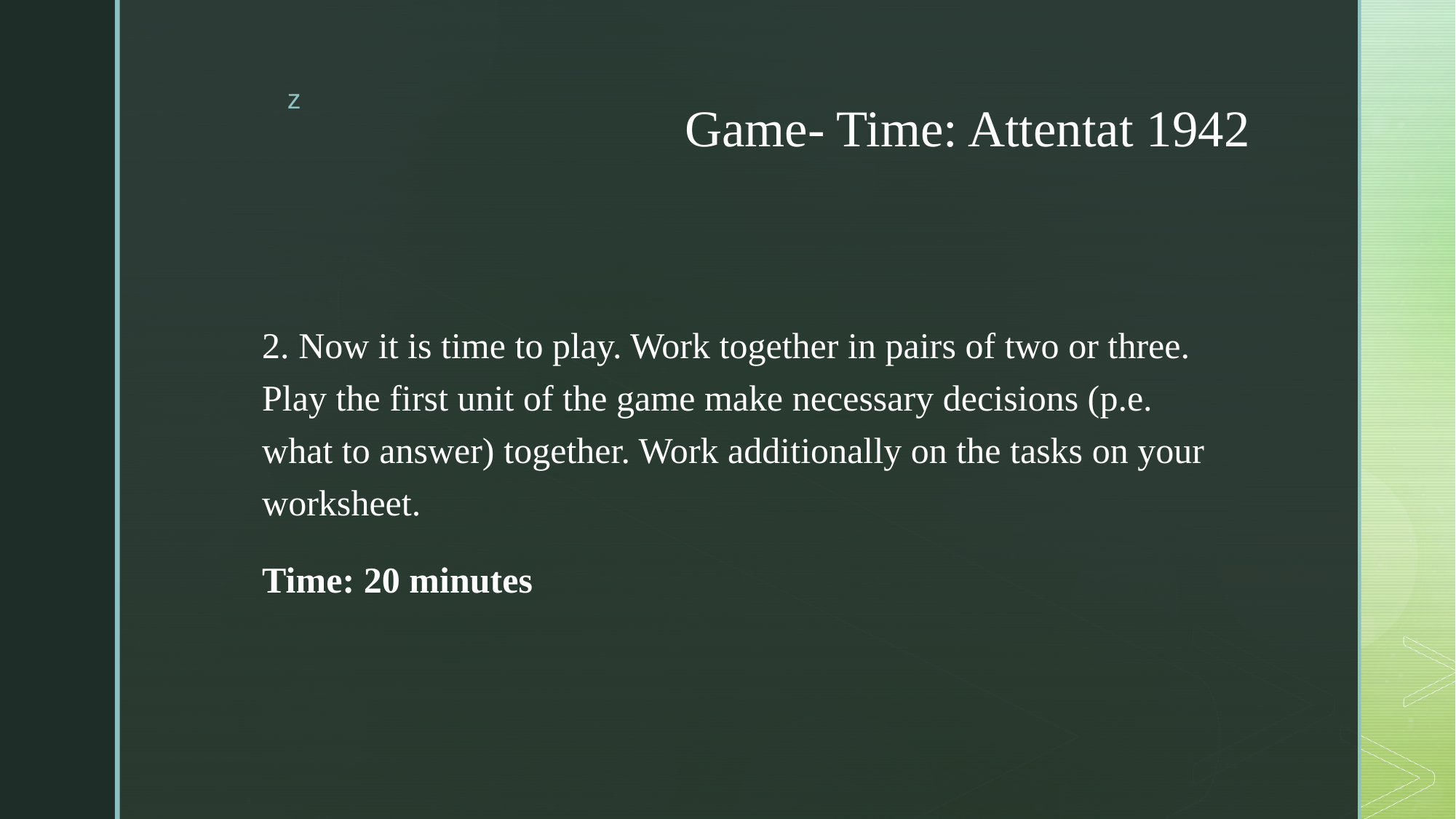

# Game- Time: Attentat 1942
2. Now it is time to play. Work together in pairs of two or three. Play the first unit of the game make necessary decisions (p.e. what to answer) together. Work additionally on the tasks on your worksheet.
Time: 20 minutes